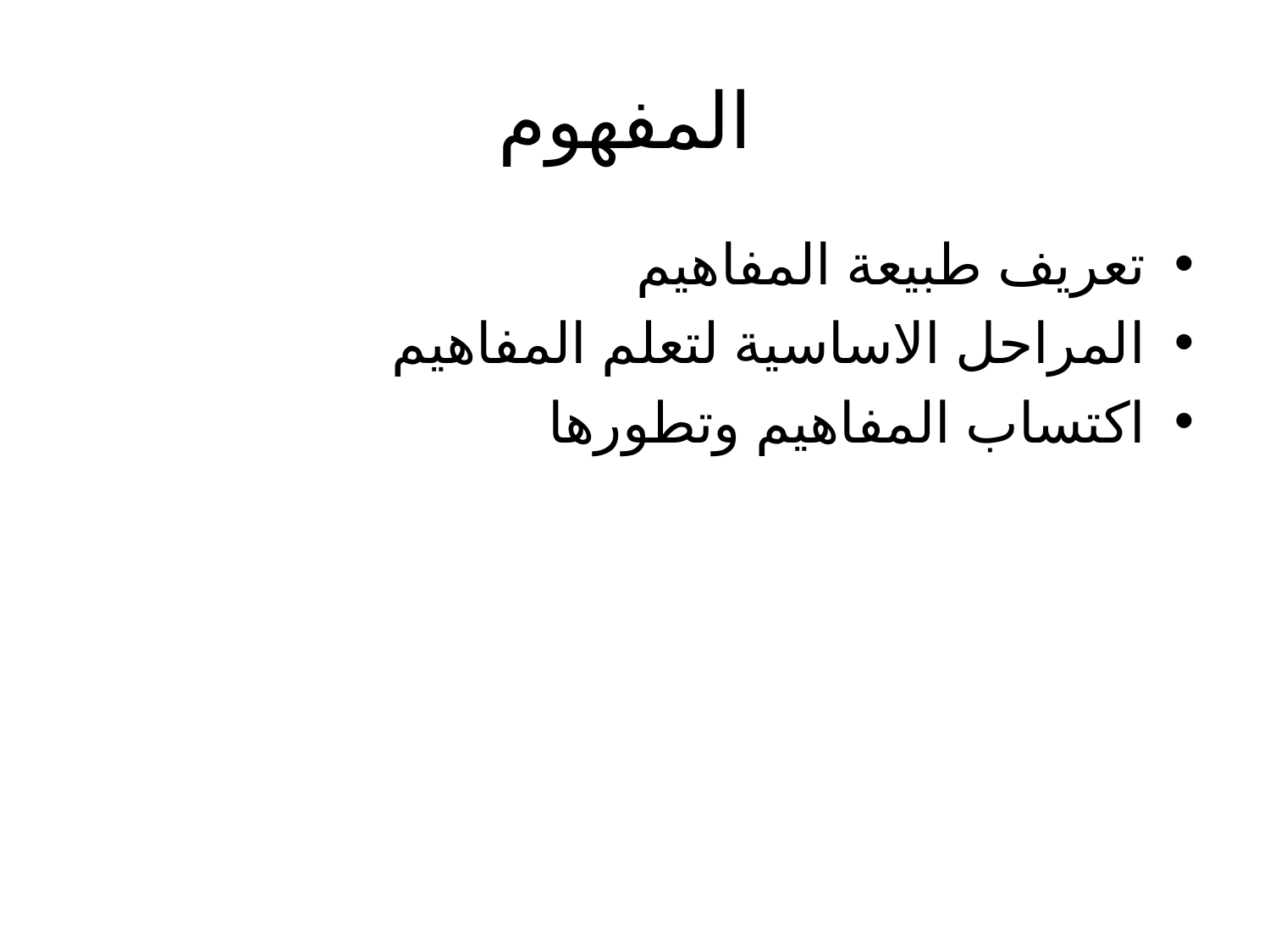

# المفهوم
تعريف طبيعة المفاهيم
المراحل الاساسية لتعلم المفاهيم
اكتساب المفاهيم وتطورها